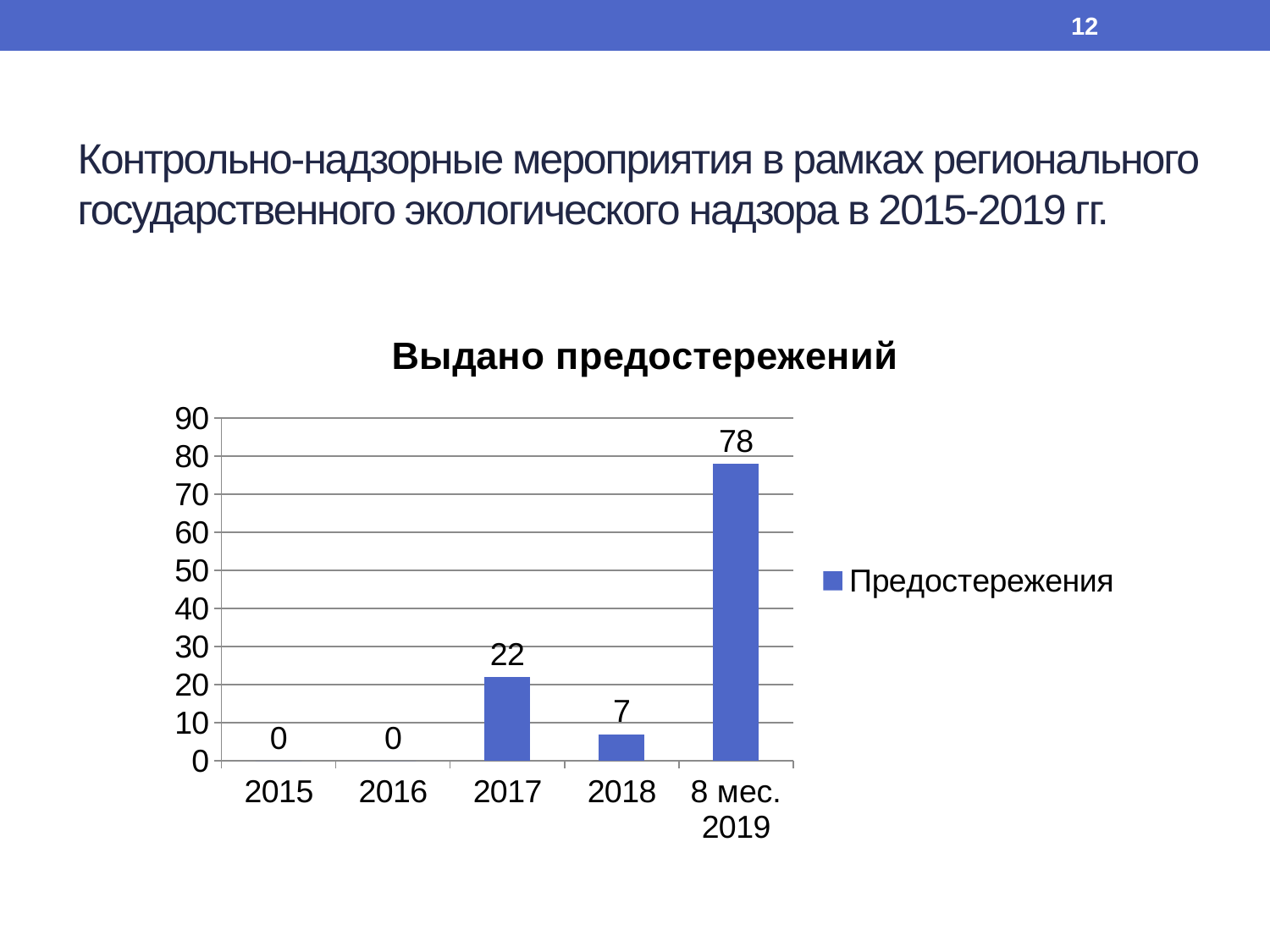

12
# Контрольно-надзорные мероприятия в рамках регионального государственного экологического надзора в 2015-2019 гг.

### Chart: Выдано предостережений

| Category | Предостережения |
|---|---|
| 2015 | 0.0 |
| 2016 | 0.0 |
| 2017 | 22.0 |
| 2018 | 7.0 |
| 8 мес. 2019 | 78.0 |